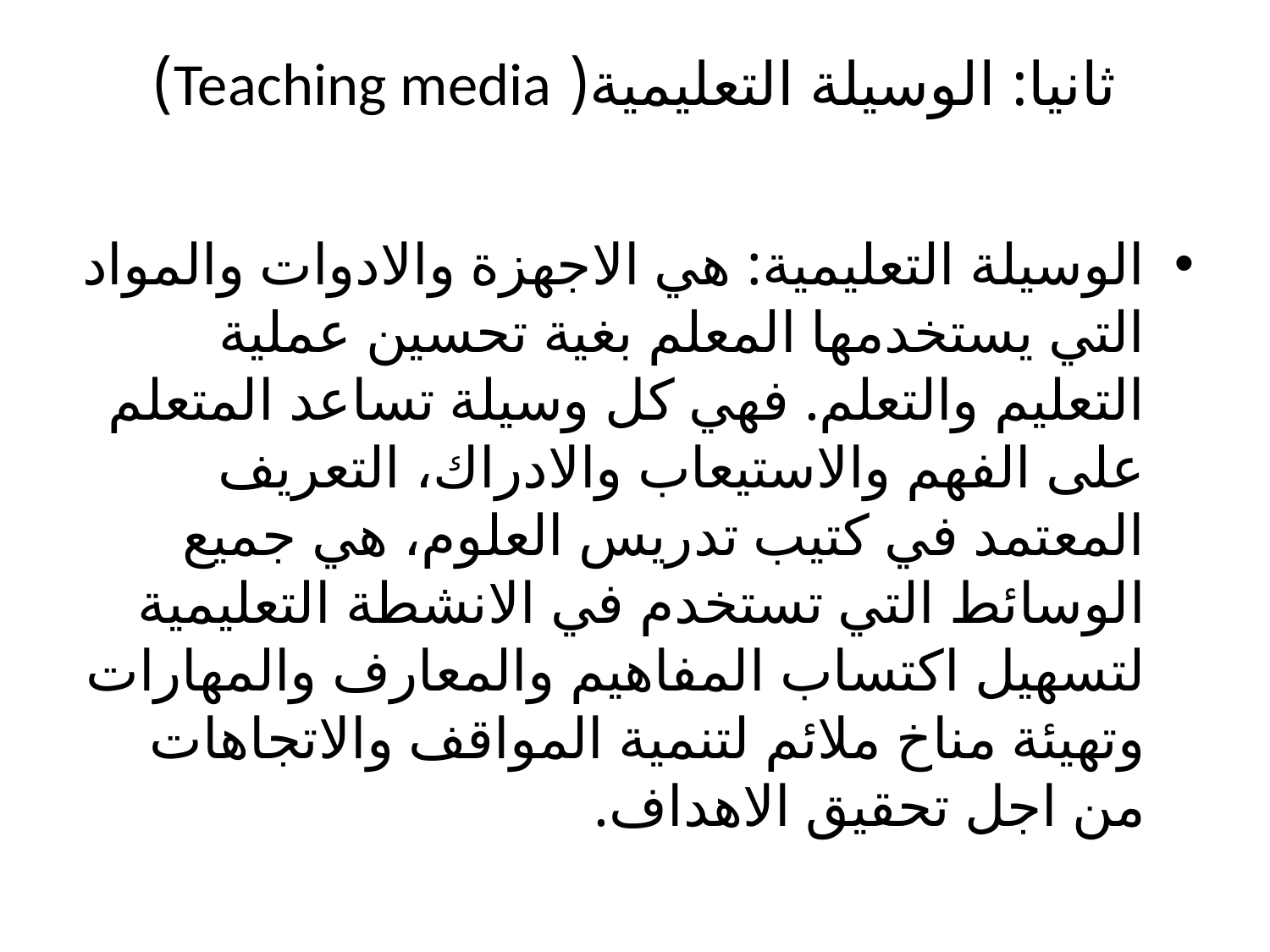

# ثانيا: الوسيلة التعليمية( Teaching media)
الوسيلة التعليمية: هي الاجهزة والادوات والمواد التي يستخدمها المعلم بغية تحسين عملية التعليم والتعلم. فهي كل وسيلة تساعد المتعلم على الفهم والاستيعاب والادراك، التعريف المعتمد في كتيب تدريس العلوم، هي جميع الوسائط التي تستخدم في الانشطة التعليمية لتسهيل اكتساب المفاهيم والمعارف والمهارات وتهيئة مناخ ملائم لتنمية المواقف والاتجاهات من اجل تحقيق الاهداف.